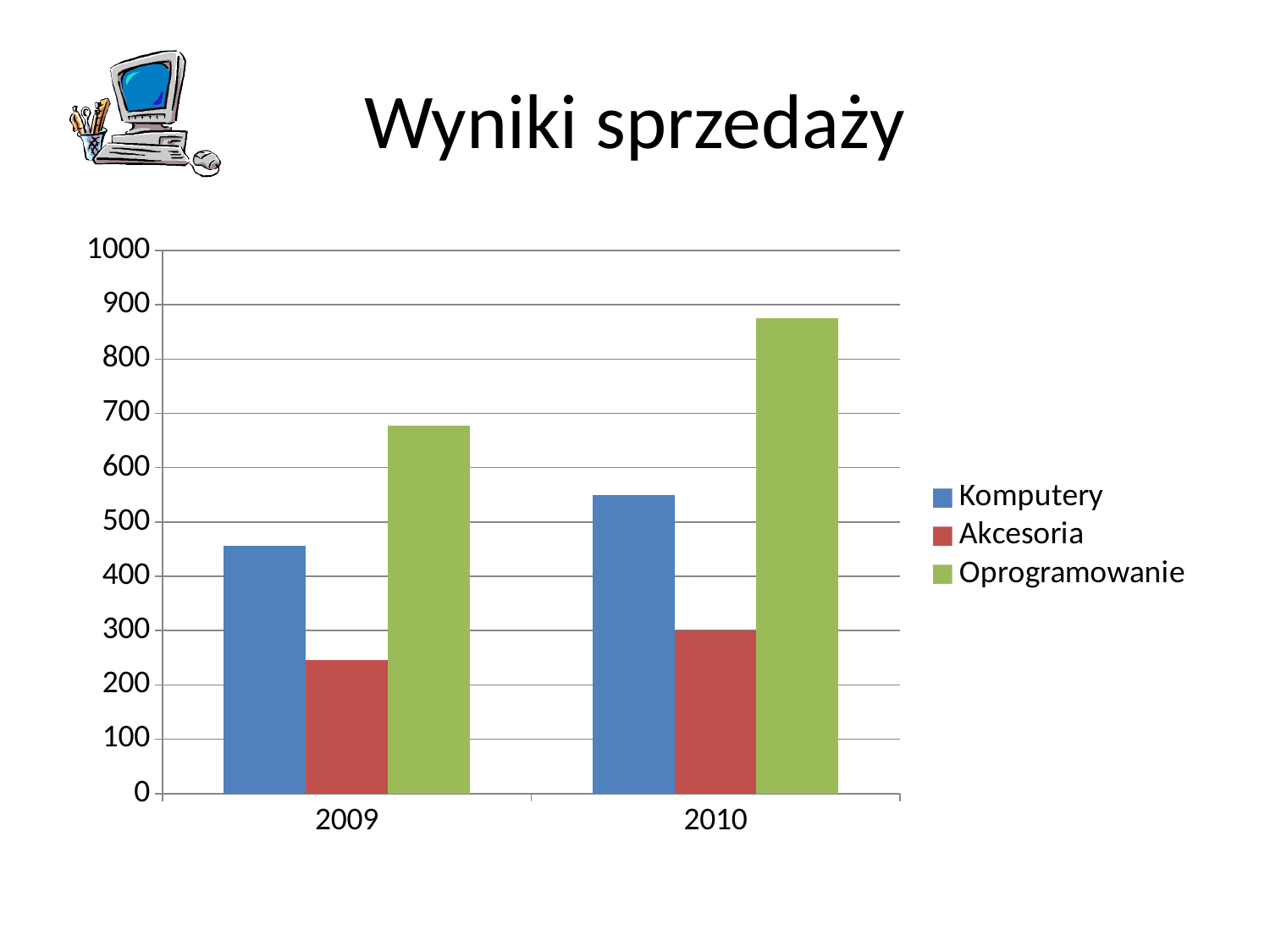

# Wyniki sprzedaży

### Chart

| Category | Komputery | Akcesoria | Oprogramowanie |
|---|---|---|---|
| 2009 | 456.0 | 246.0 | 678.0 |
| 2010 | 550.0 | 300.0 | 876.0 |